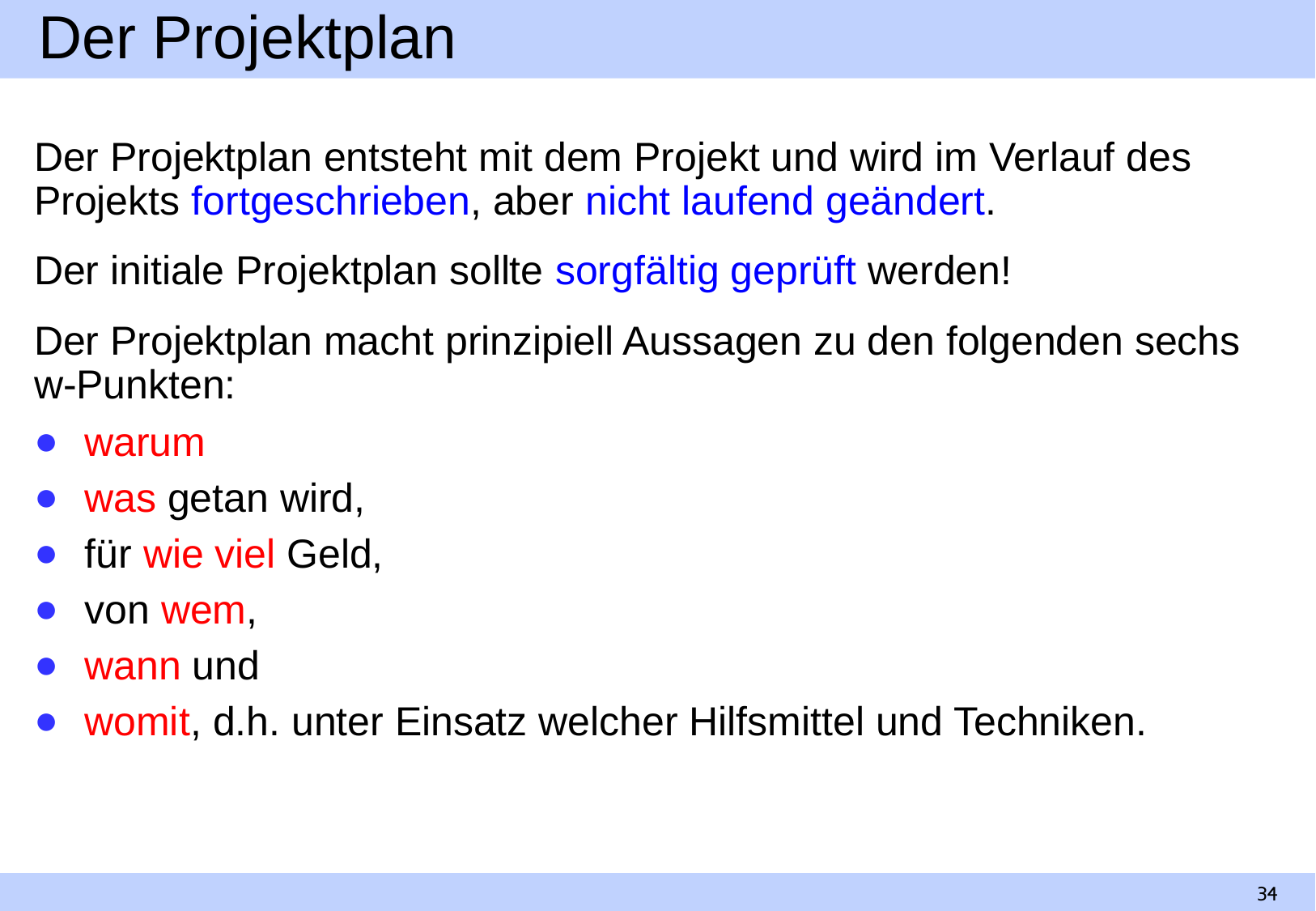

# Der Projektplan
Der Projektplan entsteht mit dem Projekt und wird im Verlauf des Projekts fortgeschrieben, aber nicht laufend geändert.
Der initiale Projektplan sollte sorgfältig geprüft werden!
Der Projektplan macht prinzipiell Aussagen zu den folgenden sechs w-Punkten:
warum
was getan wird,
für wie viel Geld,
von wem,
wann und
womit, d.h. unter Einsatz welcher Hilfsmittel und Techniken.

34